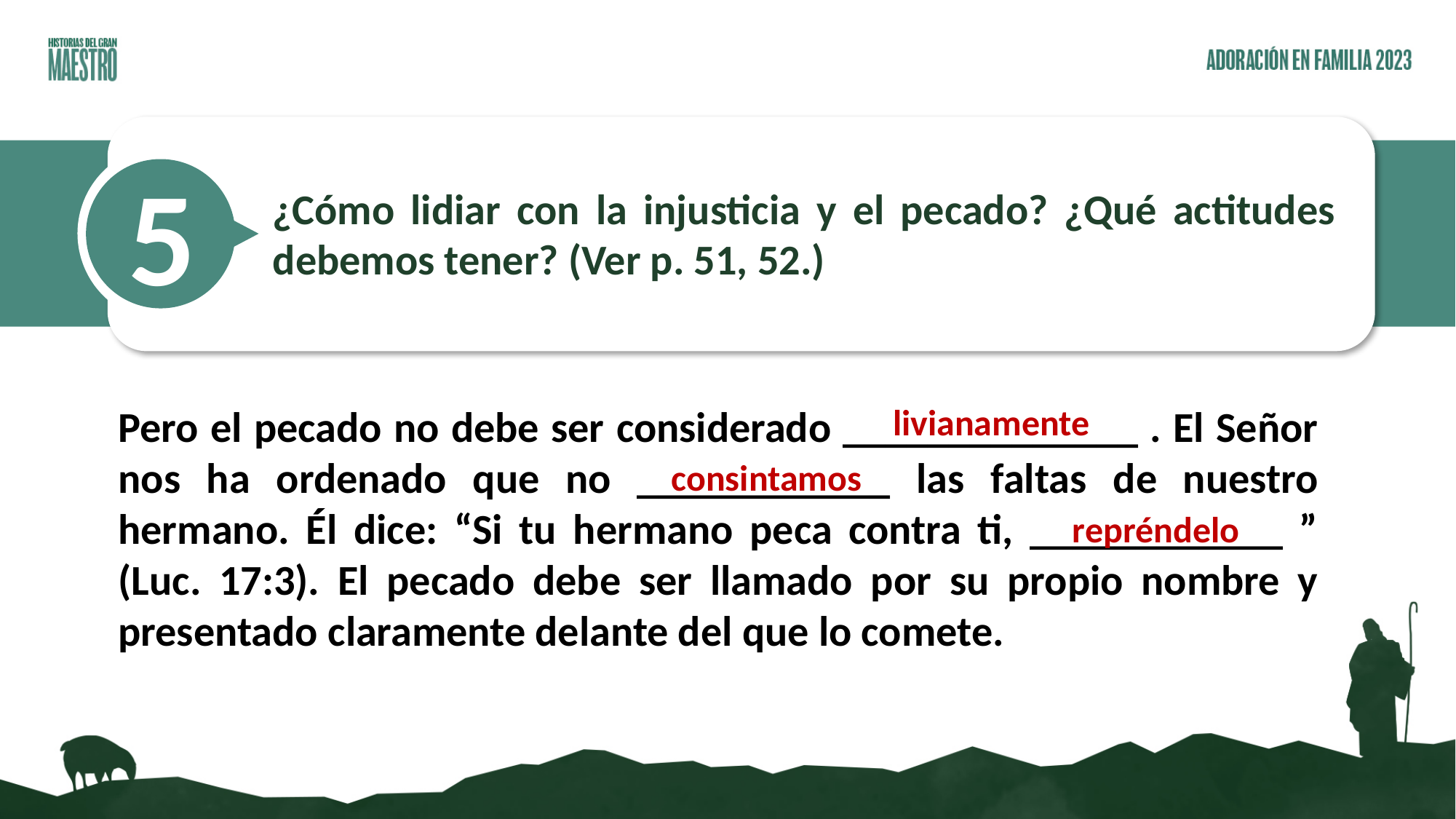

5
¿Cómo lidiar con la injusticia y el pecado? ¿Qué actitudes debemos tener? (Ver p. 51, 52.)
Pero el pecado no debe ser considerado ______________ . El Señor nos ha ordenado que no ____________ las faltas de nuestro hermano. Él dice: “Si tu hermano peca contra ti, ____________ ” (Luc. 17:3). El pecado debe ser llamado por su propio nombre y presentado claramente delante del que lo comete.
livianamente
consintamos
repréndelo